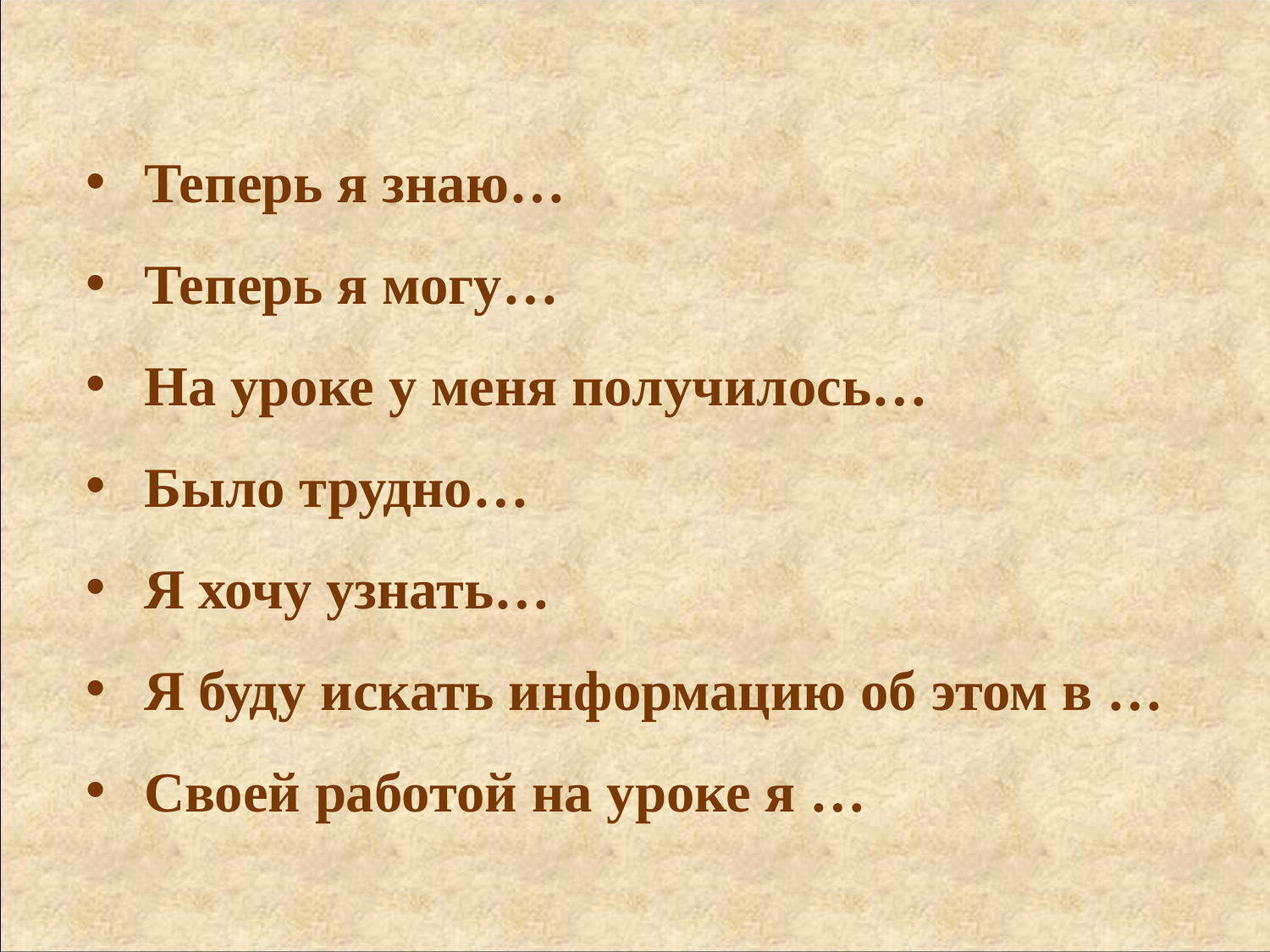

Теперь я знаю…
  Теперь я могу…
  На уроке у меня получилось…
  Было трудно…
  Я хочу узнать…
  Я буду искать информацию об этом в …
  Своей работой на уроке я …